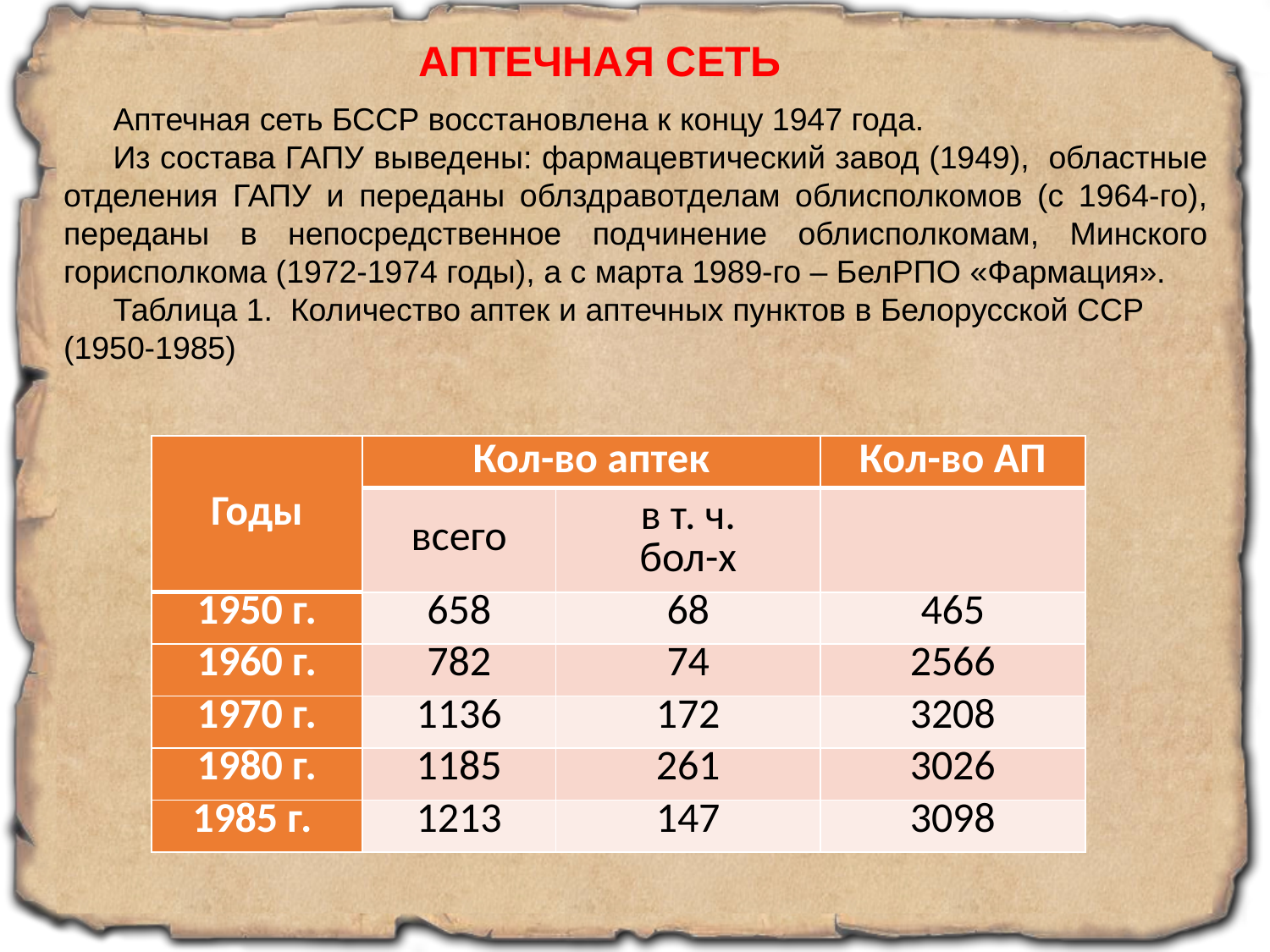

АПТЕЧНАЯ СЕТЬ
Аптечная сеть БССР восстановлена к концу 1947 года.
Из состава ГАПУ выведены: фармацевтический завод (1949),  областные отделения ГАПУ и переданы облздравотделам облисполкомов (с 1964-го), переданы в непосредственное подчинение облисполкомам, Минского горисполкома (1972-1974 годы), а с марта 1989-го – БелРПО «Фармация».
Таблица 1.  Количество аптек и аптечных пунктов в Белорусской ССР (1950-1985)
| Годы | Кол-во аптек |  | Кол-во АП |
| --- | --- | --- | --- |
|  | всего | в т. ч. бол-х |  |
| 1950 г. | 658 | 68 | 465 |
| 1960 г. | 782 | 74 | 2566 |
| 1970 г. | 1136 | 172 | 3208 |
| 1980 г. | 1185 | 261 | 3026 |
| 1985 г. | 1213 | 147 | 3098 |